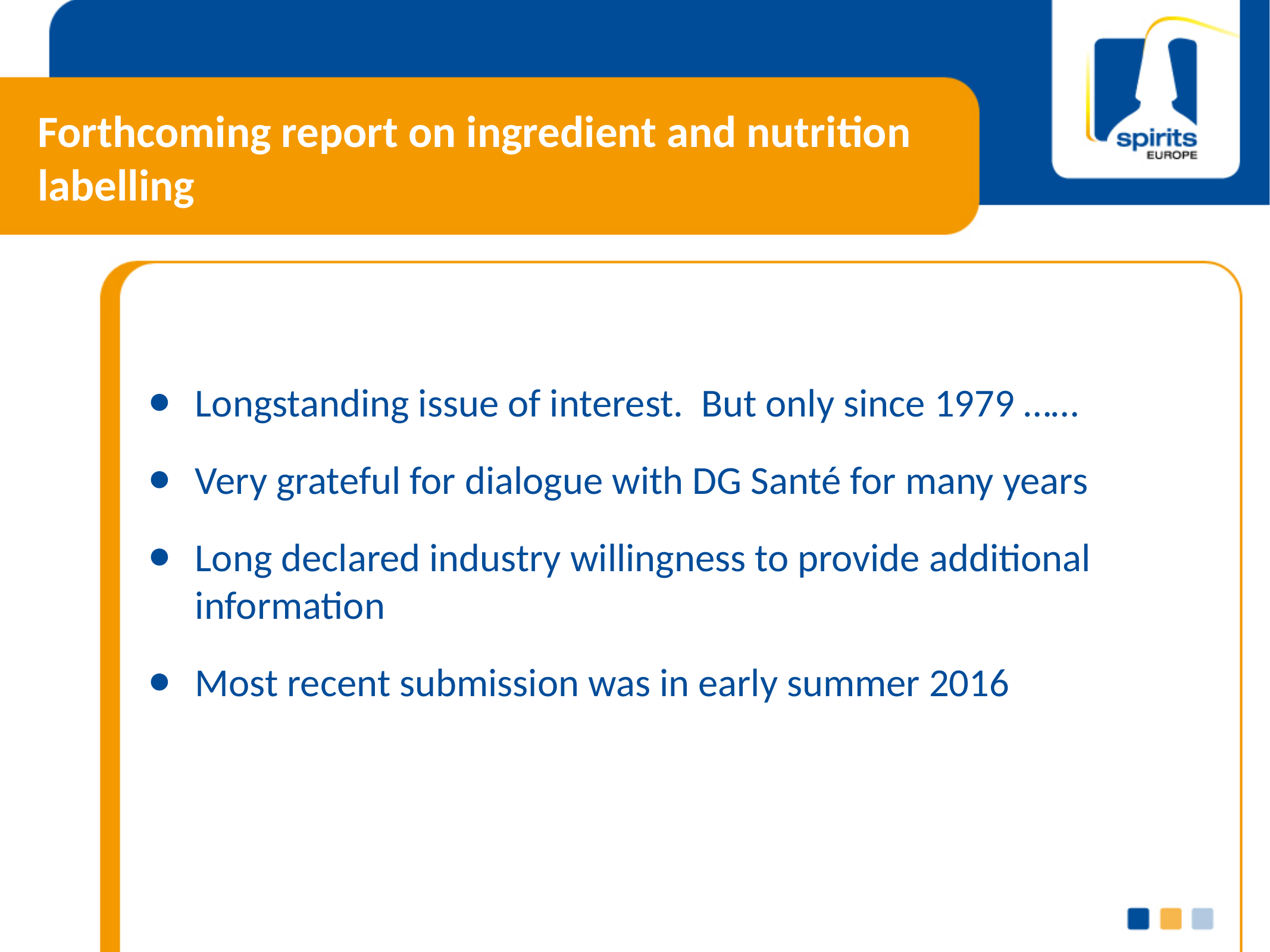

# Forthcoming report on ingredient and nutrition labelling
Longstanding issue of interest.  But only since 1979 ……
Very grateful for dialogue with DG Santé for many years
Long declared industry willingness to provide additional information
Most recent submission was in early summer 2016